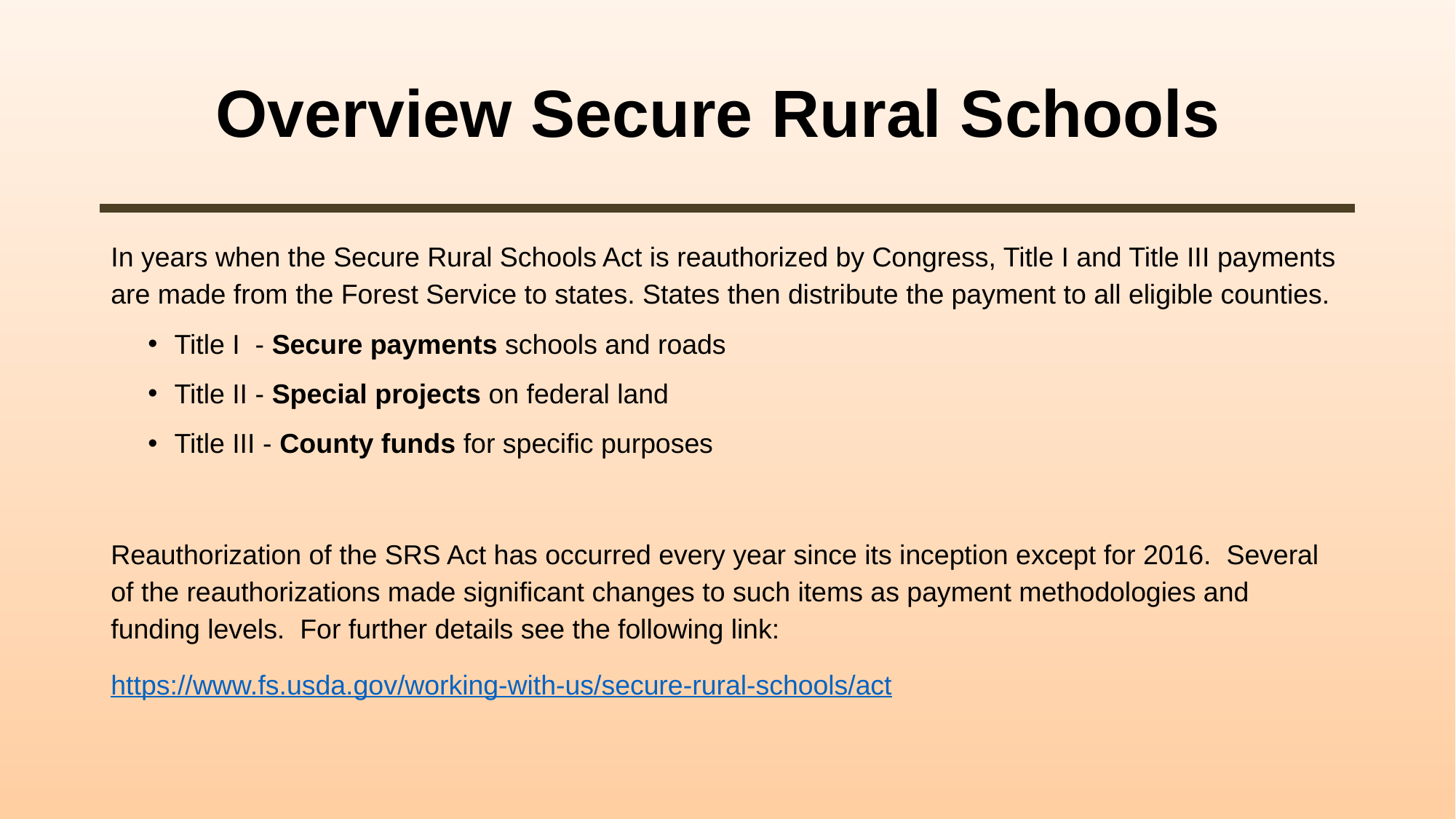

# Overview Secure Rural Schools
In years when the Secure Rural Schools Act is reauthorized by Congress, Title I and Title III payments are made from the Forest Service to states. States then distribute the payment to all eligible counties.
Title I  - Secure payments schools and roads
Title II - Special projects on federal land
Title III - County funds for specific purposes

Reauthorization of the SRS Act has occurred every year since its inception except for 2016.  Several of the reauthorizations made significant changes to such items as payment methodologies and funding levels.  For further details see the following link:
https://www.fs.usda.gov/working-with-us/secure-rural-schools/act